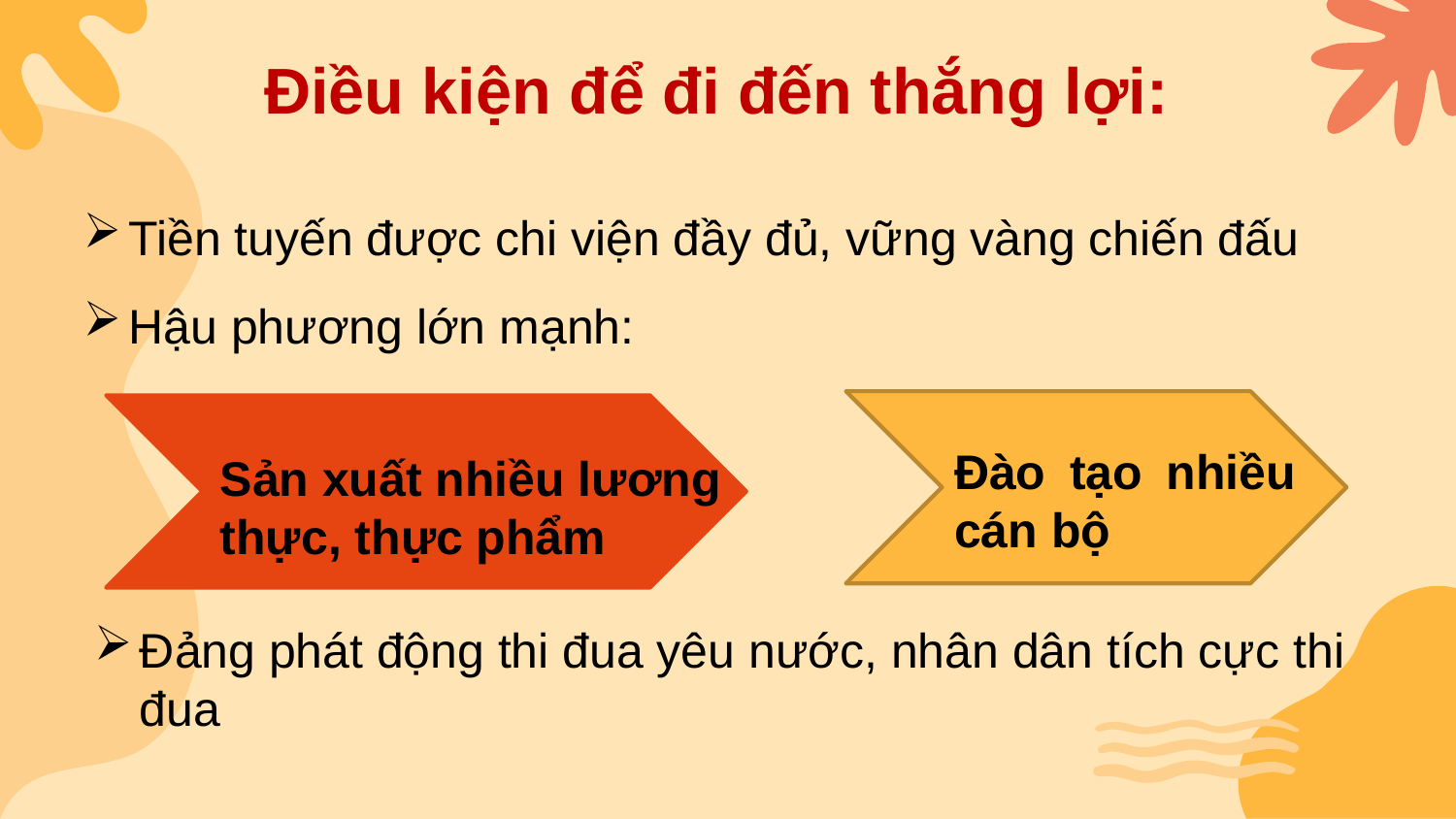

Điều kiện để đi đến thắng lợi:
Tiền tuyến được chi viện đầy đủ, vững vàng chiến đấu
Hậu phương lớn mạnh:

Đào tạo nhiều cán bộ
Sản xuất nhiều lương thực, thực phẩm
Đảng phát động thi đua yêu nước, nhân dân tích cực thi đua